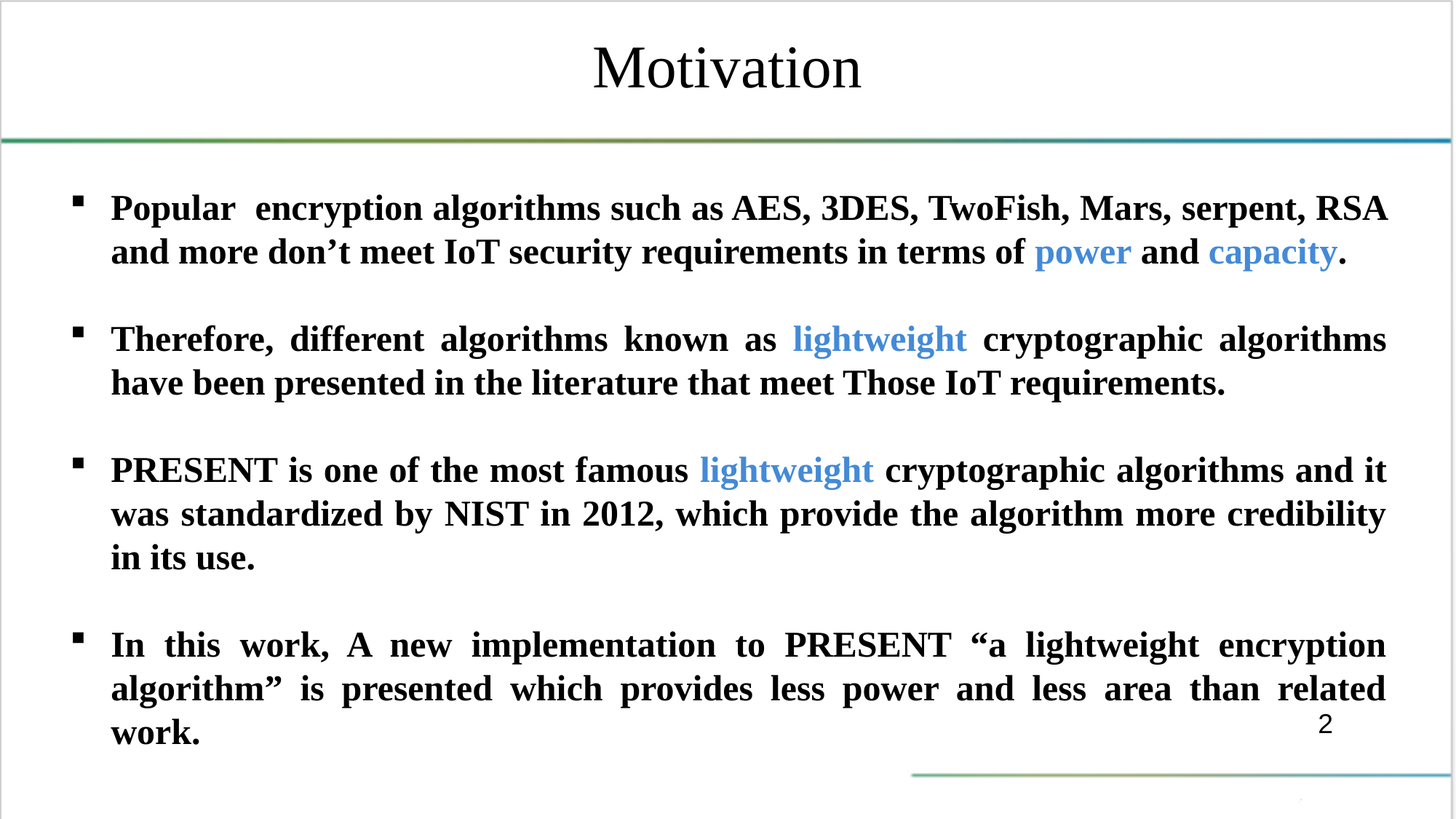

# Motivation

Popular  encryption algorithms such as AES, 3DES, TwoFish, Mars, serpent, RSA and more don’t meet IoT security requirements in terms of power and capacity.

Therefore, different algorithms known as lightweight cryptographic algorithms have been presented in the literature that meet Those IoT requirements.

PRESENT is one of the most famous lightweight cryptographic algorithms and it was standardized by NIST in 2012, which provide the algorithm more credibility in its use.

In this work, A new implementation to PRESENT “a lightweight encryption algorithm” is presented which provides less power and less area than related work.
2